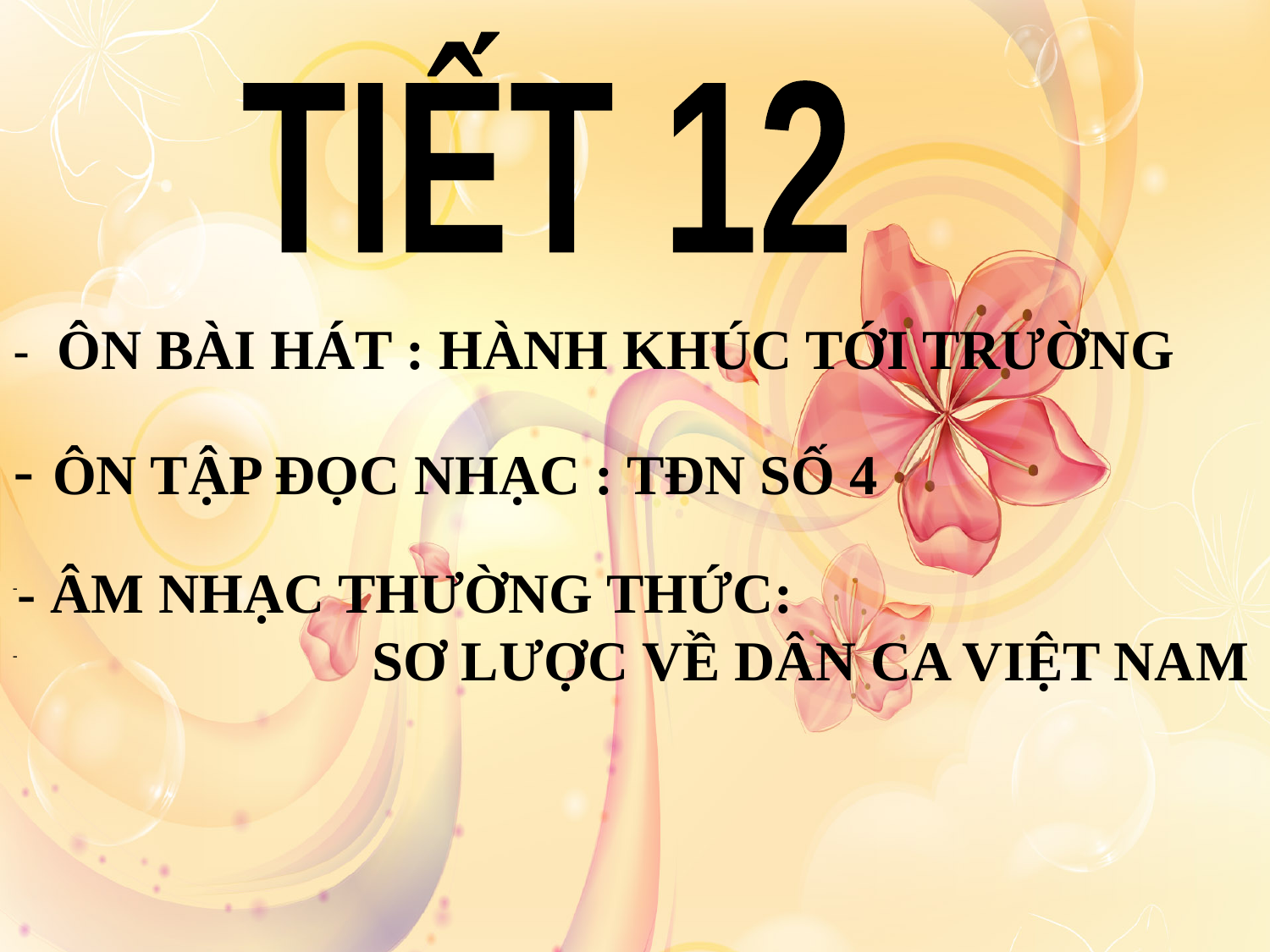

TIẾT 12
-  ÔN BÀI HÁT : HÀNH KHÚC TỚI TRƯỜNG
- ÔN TẬP ĐỌC NHẠC : TĐN SỐ 4
- ÂM NHẠC THƯỜNG THỨC:
                         SƠ LƯỢC VỀ DÂN CA VIỆT NAM